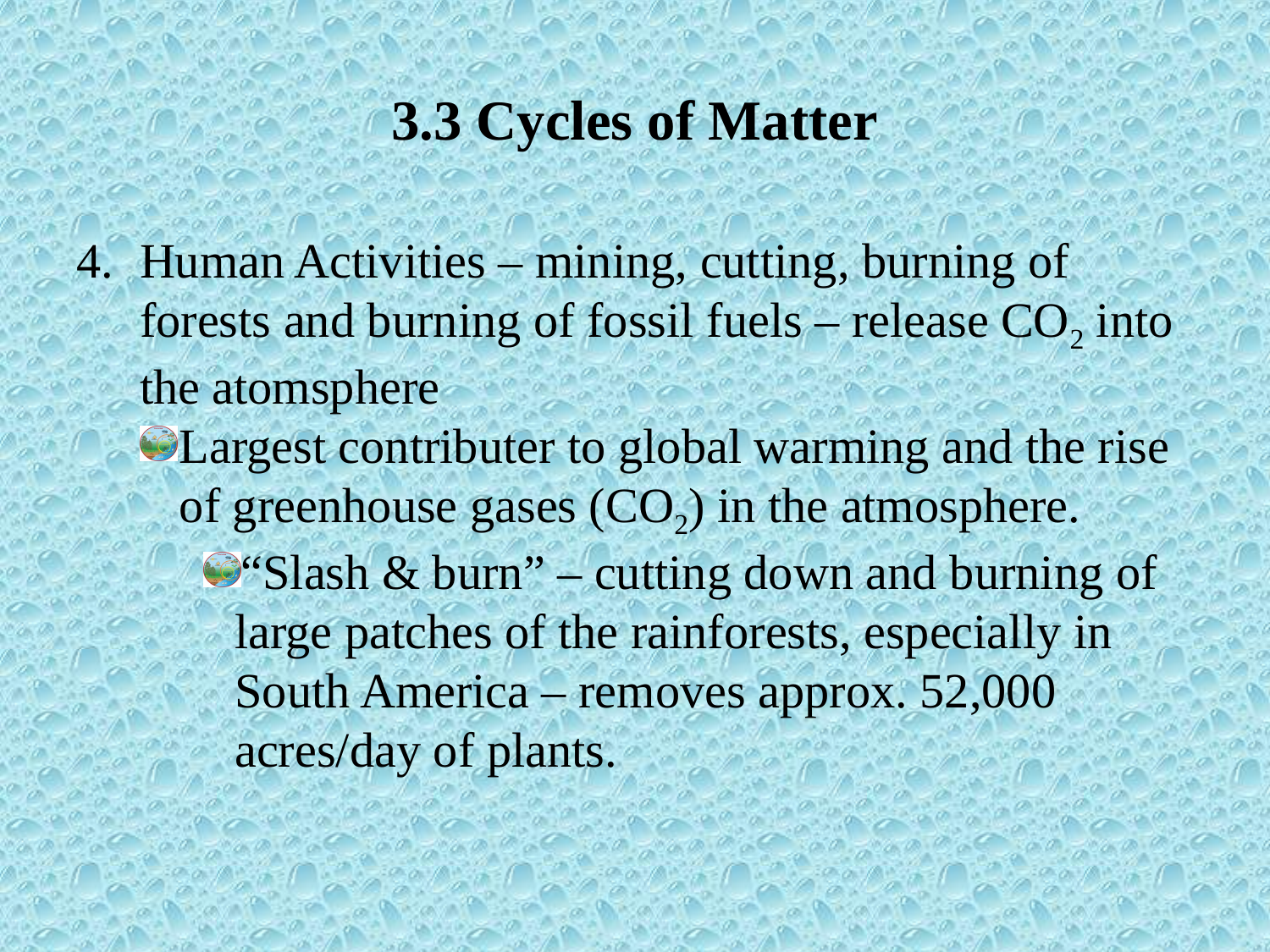

# 3.3 Cycles of Matter
Human Activities – mining, cutting, burning of forests and burning of fossil fuels – release CO2 into the atomsphere
Largest contributer to global warming and the rise of greenhouse gases (CO2) in the atmosphere.
“Slash & burn” – cutting down and burning of large patches of the rainforests, especially in South America – removes approx. 52,000 acres/day of plants.